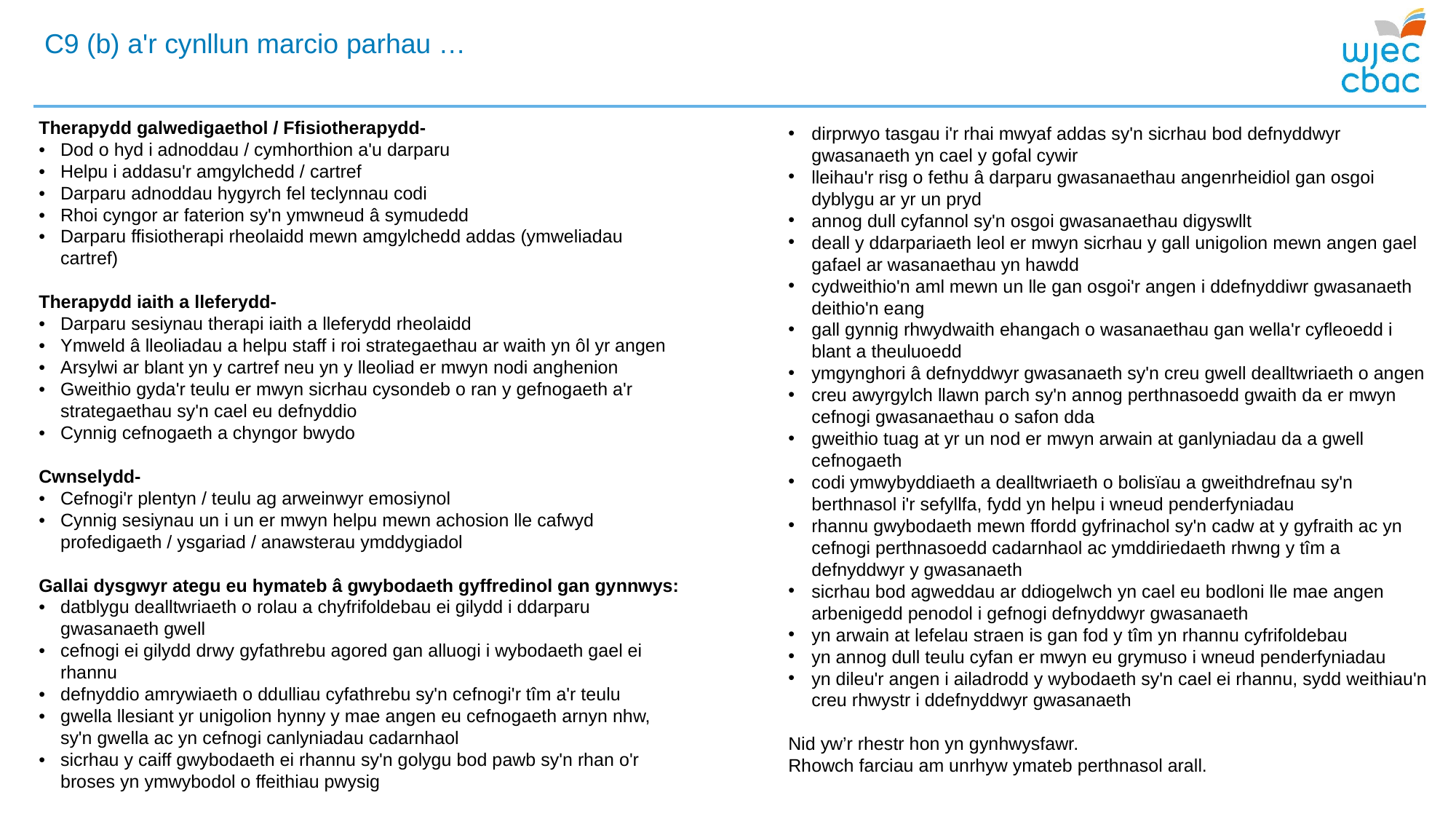

# C9 (b) a'r cynllun marcio parhau …
Therapydd galwedigaethol / Ffisiotherapydd-
•	Dod o hyd i adnoddau / cymhorthion a'u darparu
•	Helpu i addasu'r amgylchedd / cartref
•	Darparu adnoddau hygyrch fel teclynnau codi
•	Rhoi cyngor ar faterion sy'n ymwneud â symudedd
•	Darparu ffisiotherapi rheolaidd mewn amgylchedd addas (ymweliadau cartref)

Therapydd iaith a lleferydd-
•	Darparu sesiynau therapi iaith a lleferydd rheolaidd
•	Ymweld â lleoliadau a helpu staff i roi strategaethau ar waith yn ôl yr angen
•	Arsylwi ar blant yn y cartref neu yn y lleoliad er mwyn nodi anghenion
•	Gweithio gyda'r teulu er mwyn sicrhau cysondeb o ran y gefnogaeth a'r strategaethau sy'n cael eu defnyddio
•	Cynnig cefnogaeth a chyngor bwydo

Cwnselydd-
•	Cefnogi'r plentyn / teulu ag arweinwyr emosiynol
•	Cynnig sesiynau un i un er mwyn helpu mewn achosion lle cafwyd profedigaeth / ysgariad / anawsterau ymddygiadol

Gallai dysgwyr ategu eu hymateb â gwybodaeth gyffredinol gan gynnwys:
•	datblygu dealltwriaeth o rolau a chyfrifoldebau ei gilydd i ddarparu gwasanaeth gwell
•	cefnogi ei gilydd drwy gyfathrebu agored gan alluogi i wybodaeth gael ei rhannu
•	defnyddio amrywiaeth o ddulliau cyfathrebu sy'n cefnogi'r tîm a'r teulu
•	gwella llesiant yr unigolion hynny y mae angen eu cefnogaeth arnyn nhw, sy'n gwella ac yn cefnogi canlyniadau cadarnhaol
•	sicrhau y caiff gwybodaeth ei rhannu sy'n golygu bod pawb sy'n rhan o'r broses yn ymwybodol o ffeithiau pwysig

dirprwyo tasgau i'r rhai mwyaf addas sy'n sicrhau bod defnyddwyr gwasanaeth yn cael y gofal cywir
lleihau'r risg o fethu â darparu gwasanaethau angenrheidiol gan osgoi dyblygu ar yr un pryd
annog dull cyfannol sy'n osgoi gwasanaethau digyswllt
deall y ddarpariaeth leol er mwyn sicrhau y gall unigolion mewn angen gael gafael ar wasanaethau yn hawdd
cydweithio'n aml mewn un lle gan osgoi'r angen i ddefnyddiwr gwasanaeth deithio'n eang
gall gynnig rhwydwaith ehangach o wasanaethau gan wella'r cyfleoedd i blant a theuluoedd
ymgynghori â defnyddwyr gwasanaeth sy'n creu gwell dealltwriaeth o angen
creu awyrgylch llawn parch sy'n annog perthnasoedd gwaith da er mwyn cefnogi gwasanaethau o safon dda
gweithio tuag at yr un nod er mwyn arwain at ganlyniadau da a gwell cefnogaeth
codi ymwybyddiaeth a dealltwriaeth o bolisïau a gweithdrefnau sy'n berthnasol i'r sefyllfa, fydd yn helpu i wneud penderfyniadau
rhannu gwybodaeth mewn ffordd gyfrinachol sy'n cadw at y gyfraith ac yn cefnogi perthnasoedd cadarnhaol ac ymddiriedaeth rhwng y tîm a defnyddwyr y gwasanaeth
sicrhau bod agweddau ar ddiogelwch yn cael eu bodloni lle mae angen arbenigedd penodol i gefnogi defnyddwyr gwasanaeth
yn arwain at lefelau straen is gan fod y tîm yn rhannu cyfrifoldebau
yn annog dull teulu cyfan er mwyn eu grymuso i wneud penderfyniadau
yn dileu'r angen i ailadrodd y wybodaeth sy'n cael ei rhannu, sydd weithiau'n creu rhwystr i ddefnyddwyr gwasanaeth

Nid yw’r rhestr hon yn gynhwysfawr.
Rhowch farciau am unrhyw ymateb perthnasol arall.